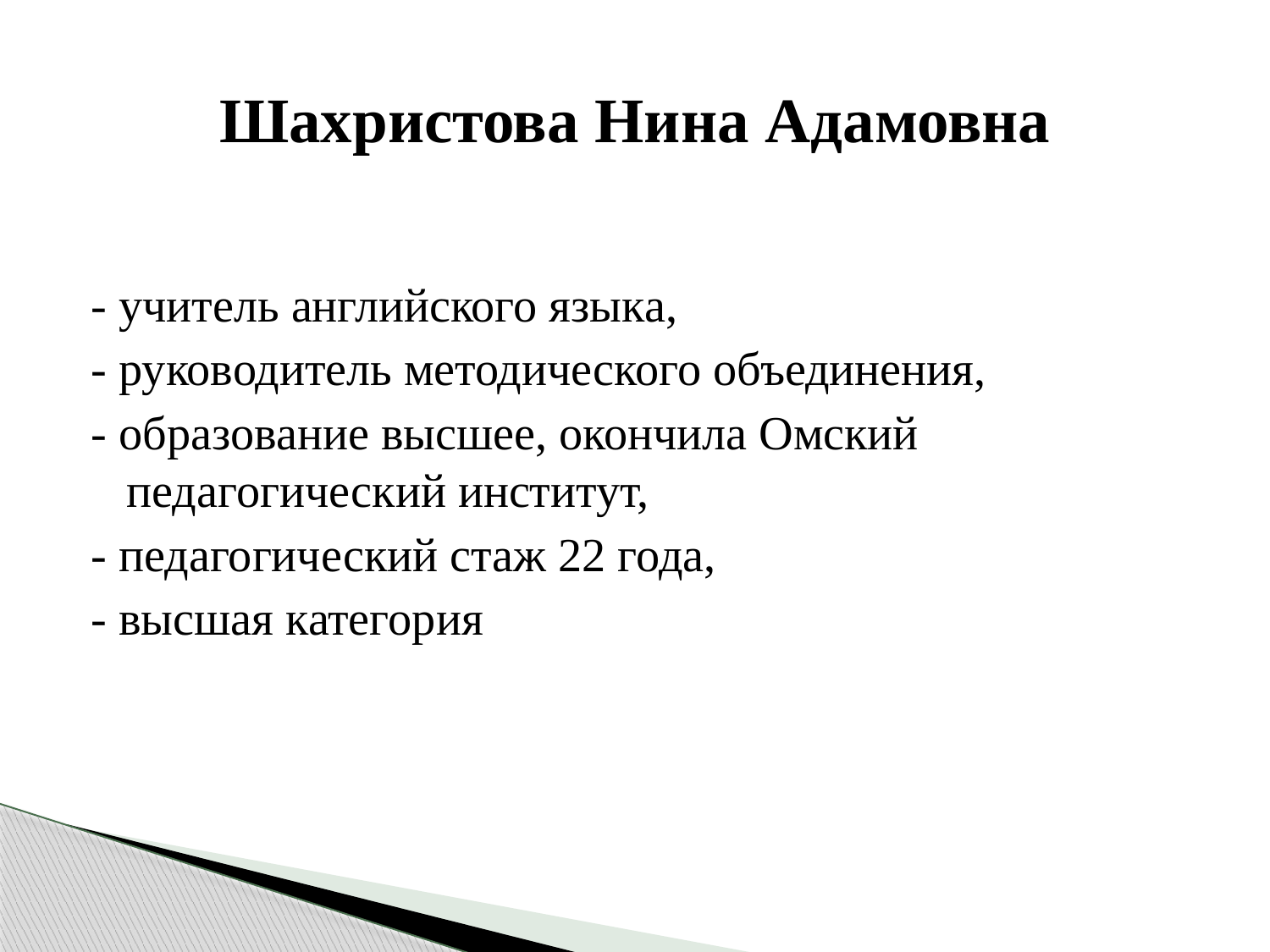

# Шахристова Нина Адамовна
- учитель английского языка,
- руководитель методического объединения,
- образование высшее, окончила Омский педагогический институт,
- педагогический стаж 22 года,
- высшая категория